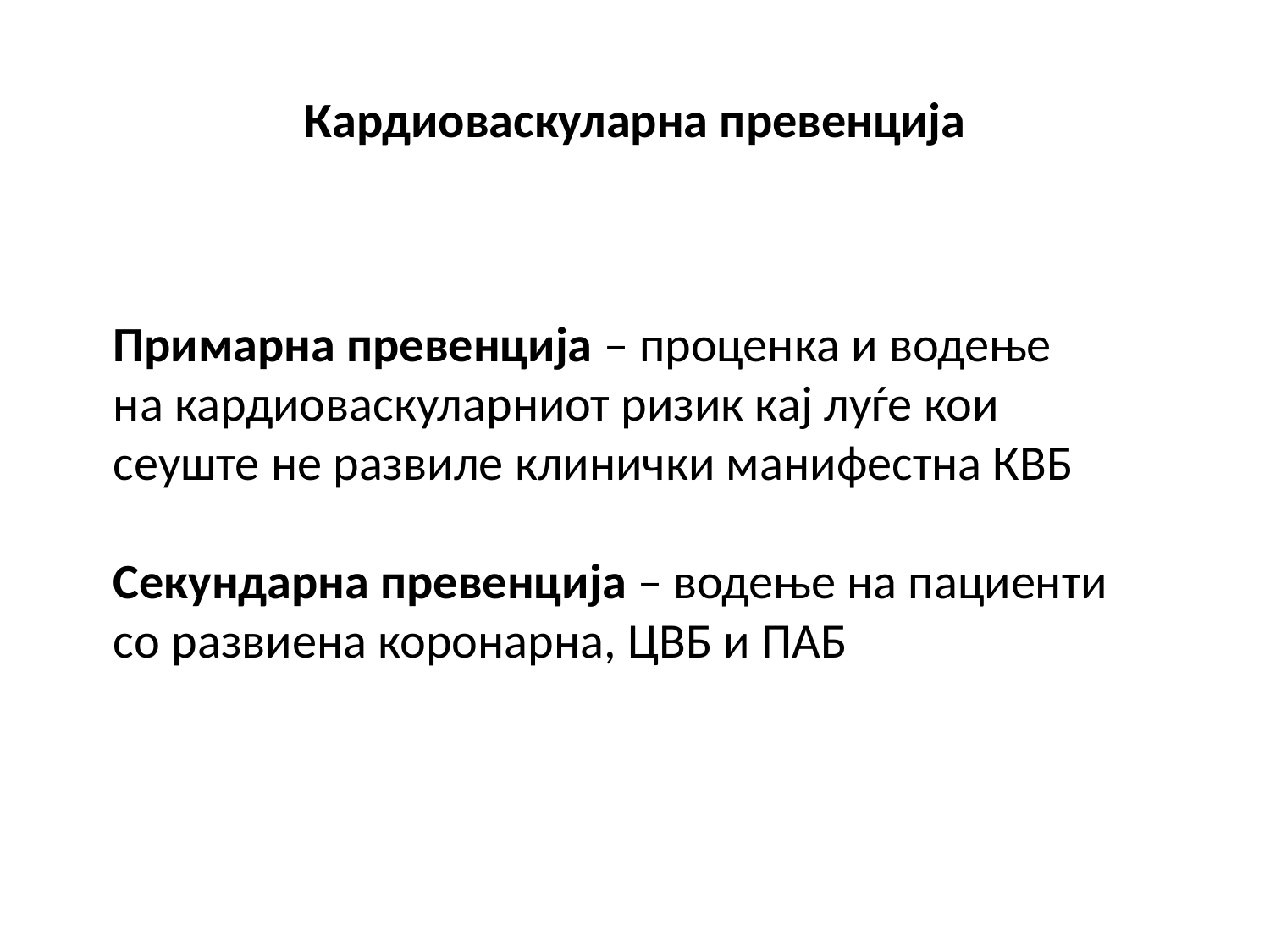

# Кардиоваскуларна превенција
Примарна превенција – проценка и водење
на кардиоваскуларниот ризик кај луѓе кои
сеуште не развиле клинички манифестна КВБ

Секундарна превенција – водење на пациенти
со развиена коронарна, ЦВБ и ПАБ